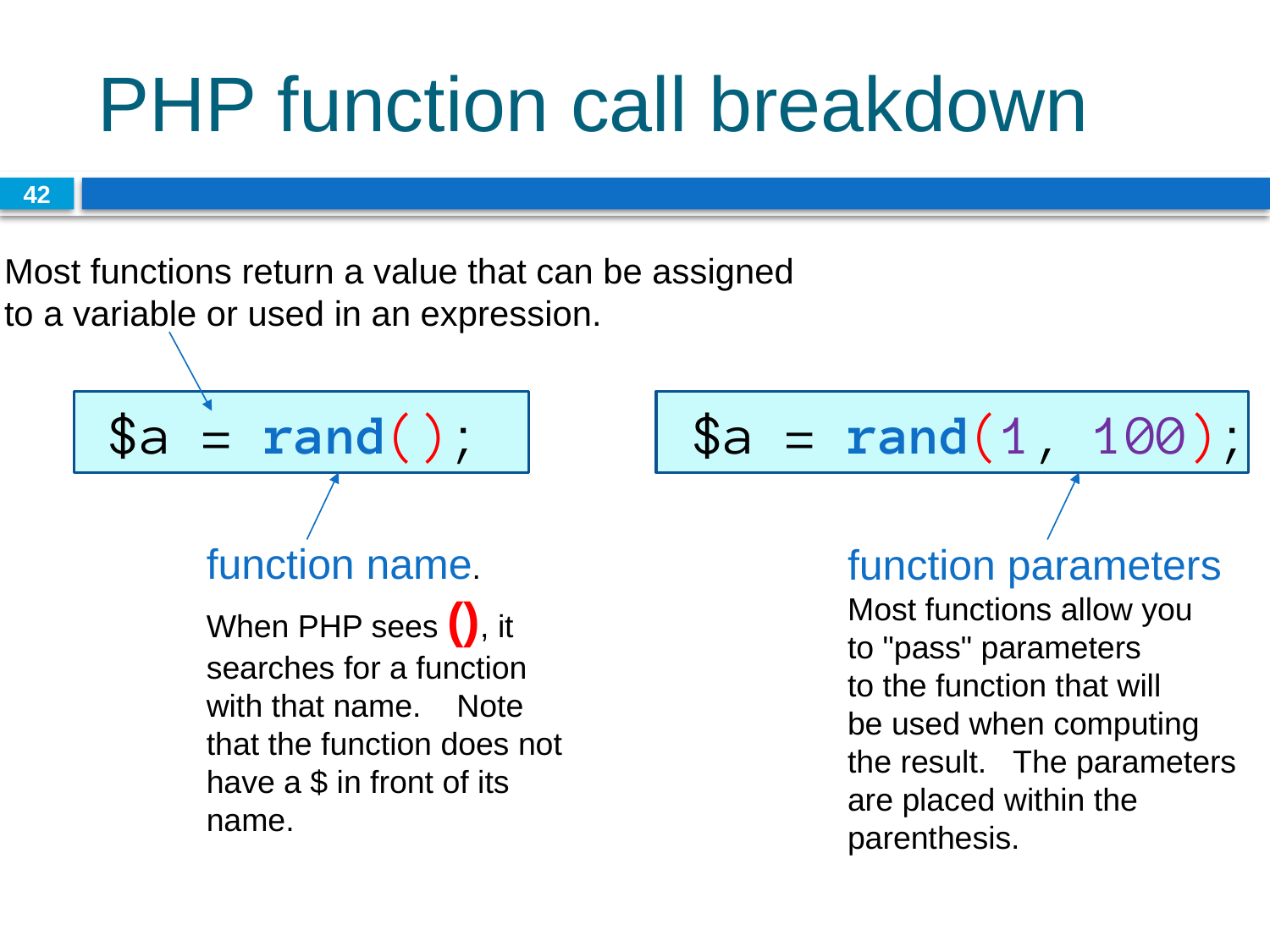

# PHP function call breakdown
42
Most functions return a value that can be assigned
to a variable or used in an expression.

$a = rand();

$a = rand(1, 100);
function name.
When PHP sees (), it
searches for a function
with that name.    Note
that the function does not
have a $ in front of its
name.
function parameters
Most functions allow you
to "pass" parameters
to the function that will
be used when computing
the result.   The parameters
are placed within the
parenthesis.